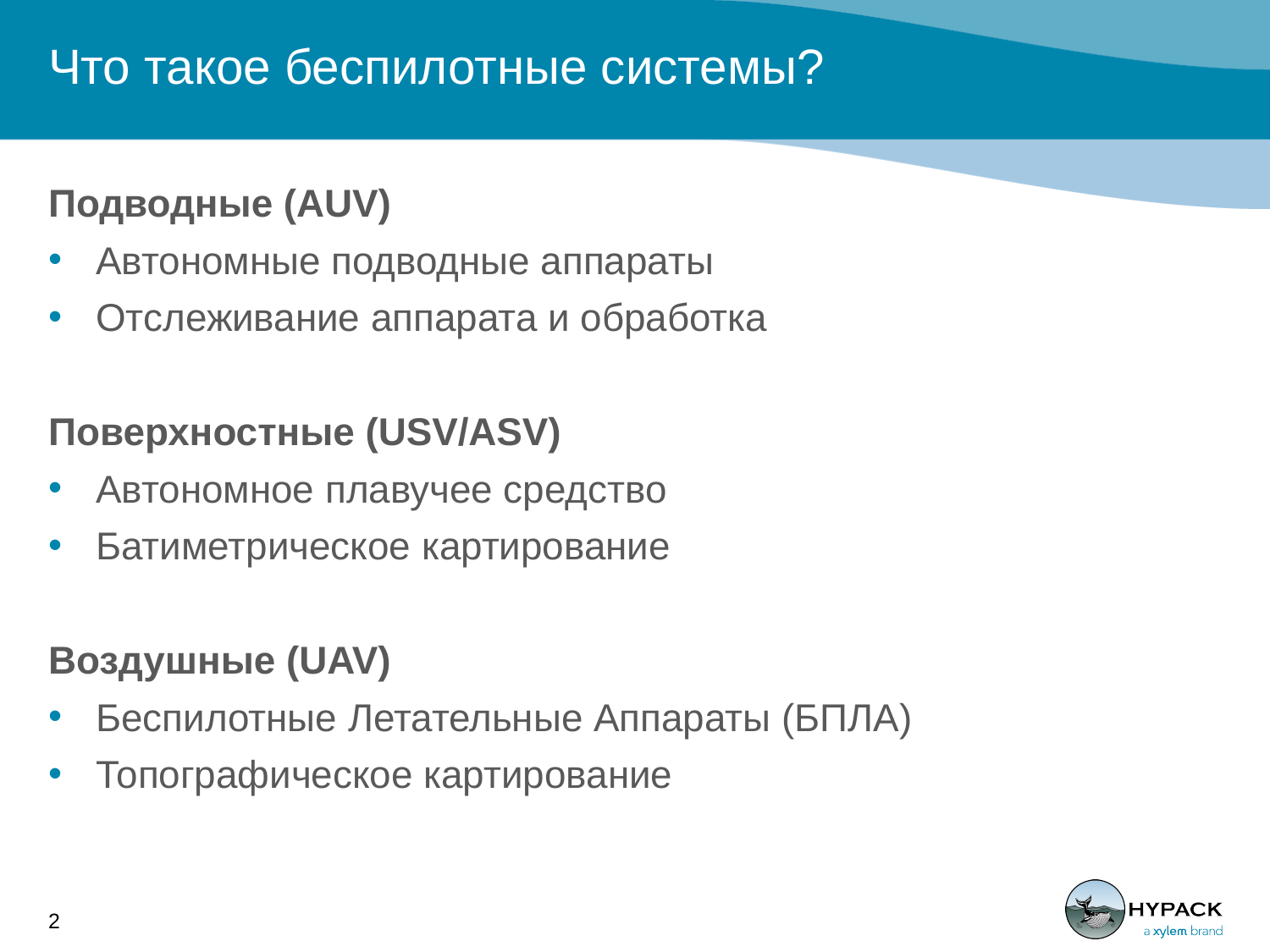

# Что такое беспилотные системы?
Подводные (AUV)
Автономные подводные аппараты
Отслеживание аппарата и обработка

Поверхностные (USV/ASV)
Автономное плавучее средство
Батиметрическое картирование

Воздушные (UAV)
Беспилотные Летательные Аппараты (БПЛА)
Топографическое картирование

2